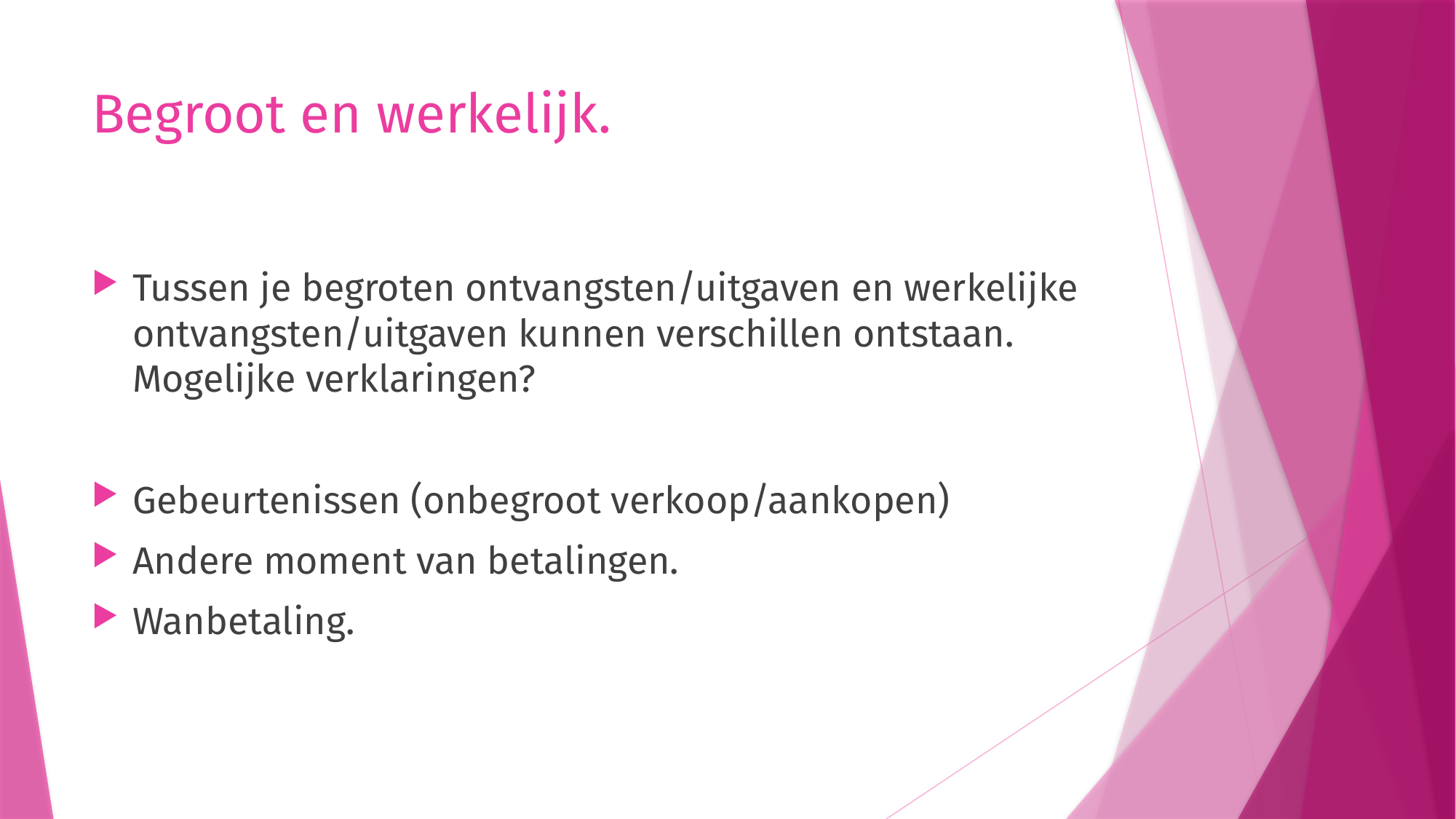

# Begroot en werkelijk.
Tussen je begroten ontvangsten/uitgaven en werkelijke ontvangsten/uitgaven kunnen verschillen ontstaan. Mogelijke verklaringen?

Gebeurtenissen (onbegroot verkoop/aankopen)
Andere moment van betalingen.
Wanbetaling.